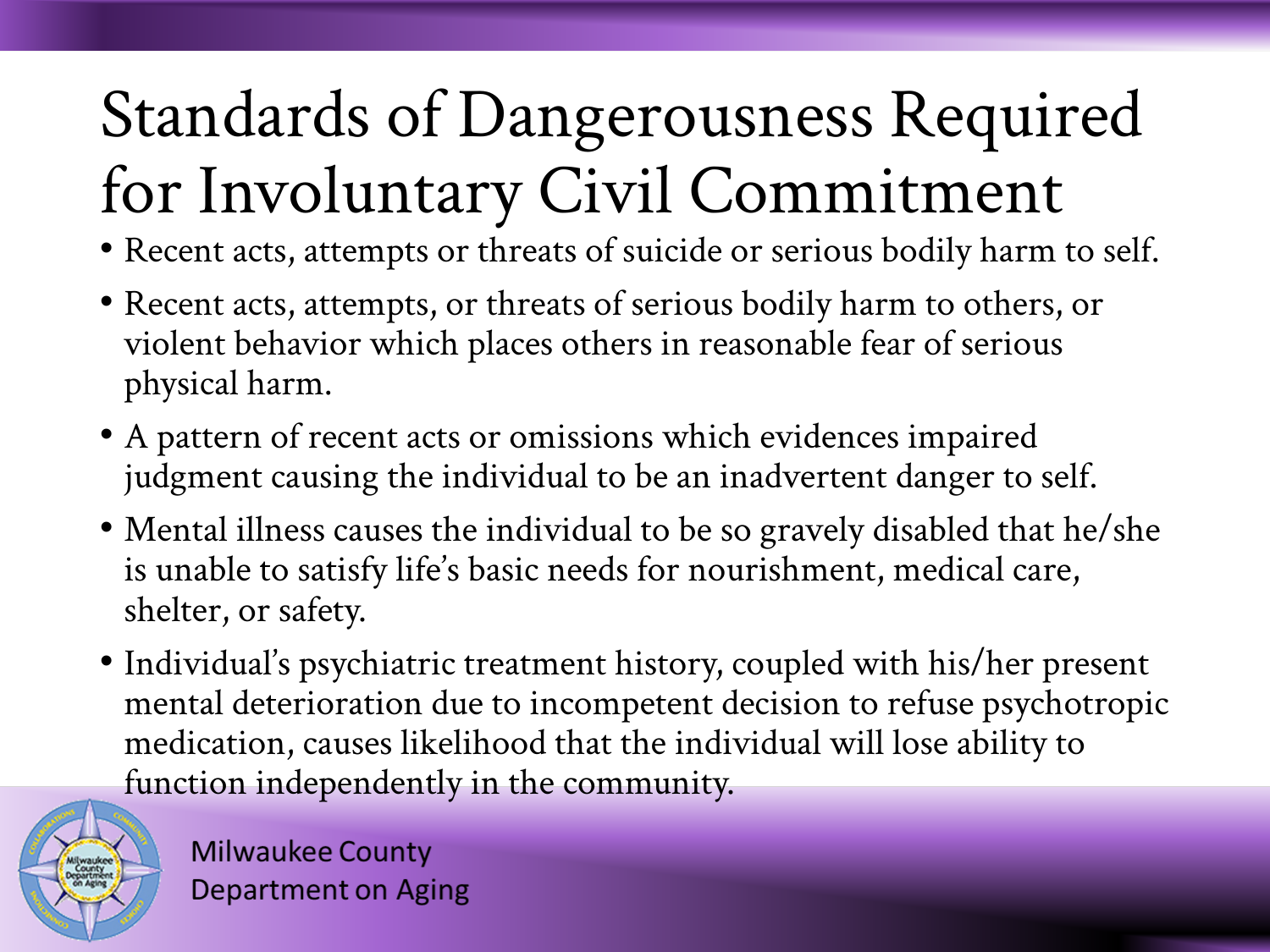

# Standards of Dangerousness Required for Involuntary Civil Commitment
Recent acts, attempts or threats of suicide or serious bodily harm to self.
Recent acts, attempts, or threats of serious bodily harm to others, or violent behavior which places others in reasonable fear of serious physical harm.
A pattern of recent acts or omissions which evidences impaired judgment causing the individual to be an inadvertent danger to self.
Mental illness causes the individual to be so gravely disabled that he/she is unable to satisfy life’s basic needs for nourishment, medical care, shelter, or safety.
Individual’s psychiatric treatment history, coupled with his/her present mental deterioration due to incompetent decision to refuse psychotropic medication, causes likelihood that the individual will lose ability to function independently in the community.